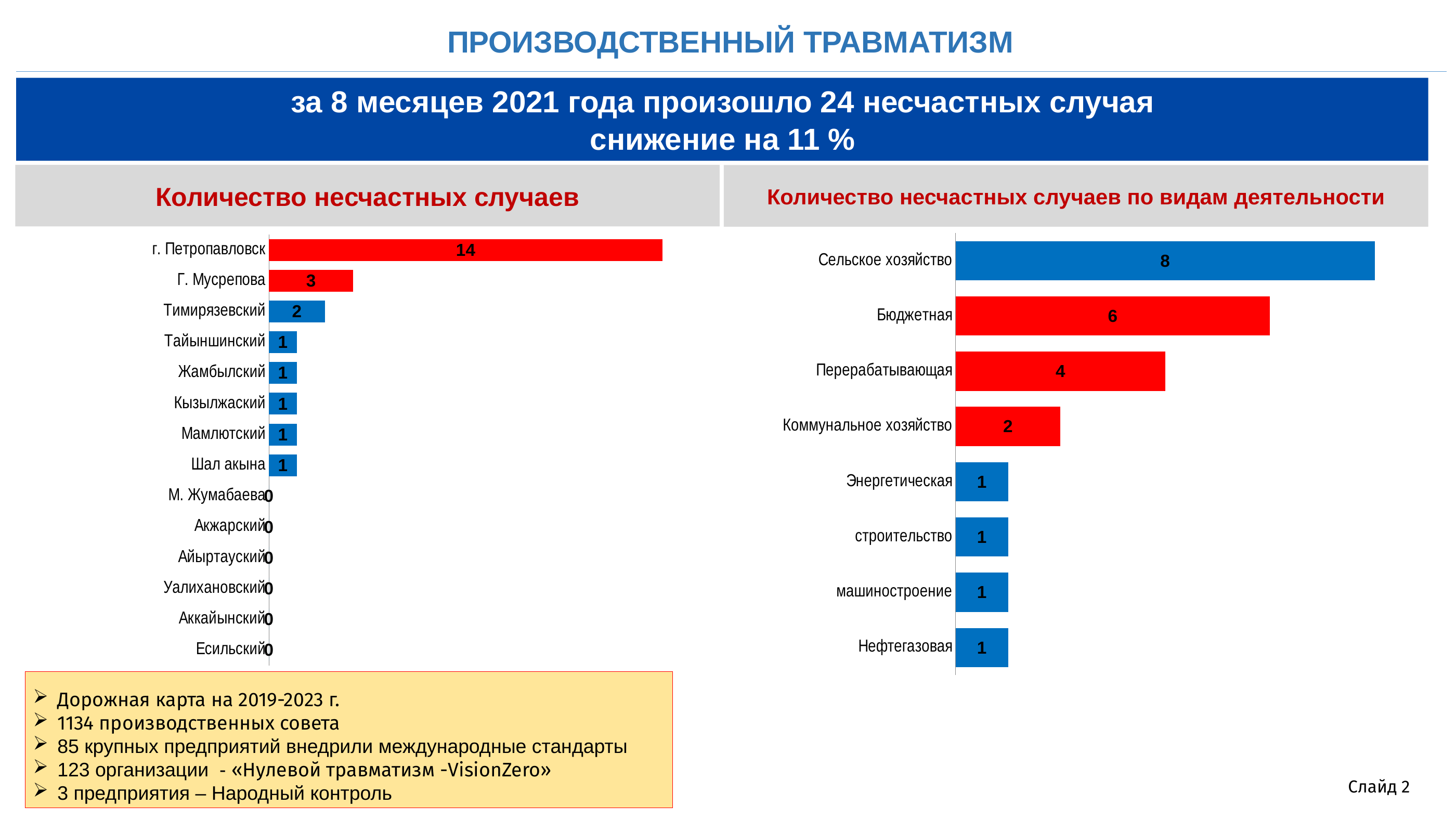

ПРОИЗВОДСТВЕННЫЙ ТРАВМАТИЗМ
за 8 месяцев 2021 года произошло 24 несчастных случая
снижение на 11 %
Количество несчастных случаев
Количество несчастных случаев по видам деятельности

### Chart

| Category | Кол-во пострадавщих на 01.01.2021 года | Кол-во погибщих на 01.01.2021 года |
|---|---|---|
| Есильский | None | 0.0 |
| Аккайынский | None | 0.0 |
| Уалихановский | None | 0.0 |
| Айыртауский | None | 0.0 |
| Акжарский | None | 0.0 |
| М. Жумабаева | None | 0.0 |
| Шал акына | None | 1.0 |
| Мамлютский | None | 1.0 |
| Кызылжаский | None | 1.0 |
| Жамбылский | None | 1.0 |
| Тайыншинский | None | 1.0 |
| Тимирязевский | None | 2.0 |
| Г. Мусрепова | None | 3.0 |
| г. Петропавловск | None | 14.0 |

### Chart

| Category | Кол-во пострадавщих на 01.01.2021 года | Кол-во погибщих на 01.01.2021 года |
|---|---|---|
| Нефтегазовая | None | 1.0 |
| машиностроение | None | 1.0 |
| строительство | None | 1.0 |
| Энергетическая | None | 1.0 |
| Коммунальное хозяйство | None | 2.0 |
| Перерабатывающая | None | 4.0 |
| Бюджетная | None | 6.0 |
| Сельское хозяйство | None | 8.0 |
Дорожная карта на 2019-2023 г.
1134 производственных совета
85 крупных предприятий внедрили международные стандарты
123 организации  - «Нулевой травматизм -VisionZero»
3 предприятия – Народный контроль
Слайд 2